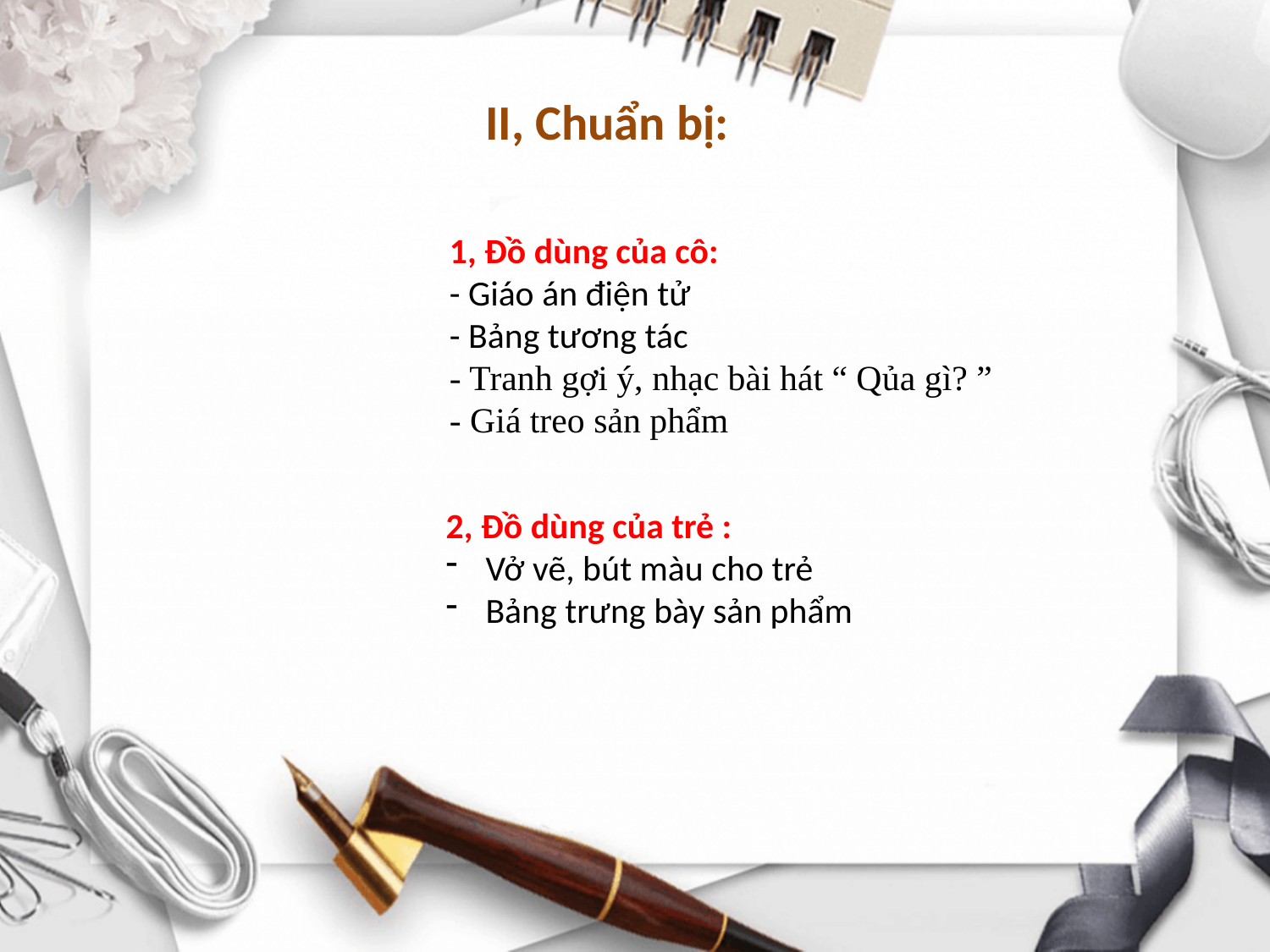

II, Chuẩn bị:
1, Đồ dùng của cô:
- Giáo án điện tử
- Bảng tương tác
- Tranh gợi ý, nhạc bài hát “ Qủa gì? ”
- Giá treo sản phẩm
2, Đồ dùng của trẻ :
Vở vẽ, bút màu cho trẻ
Bảng trưng bày sản phẩm